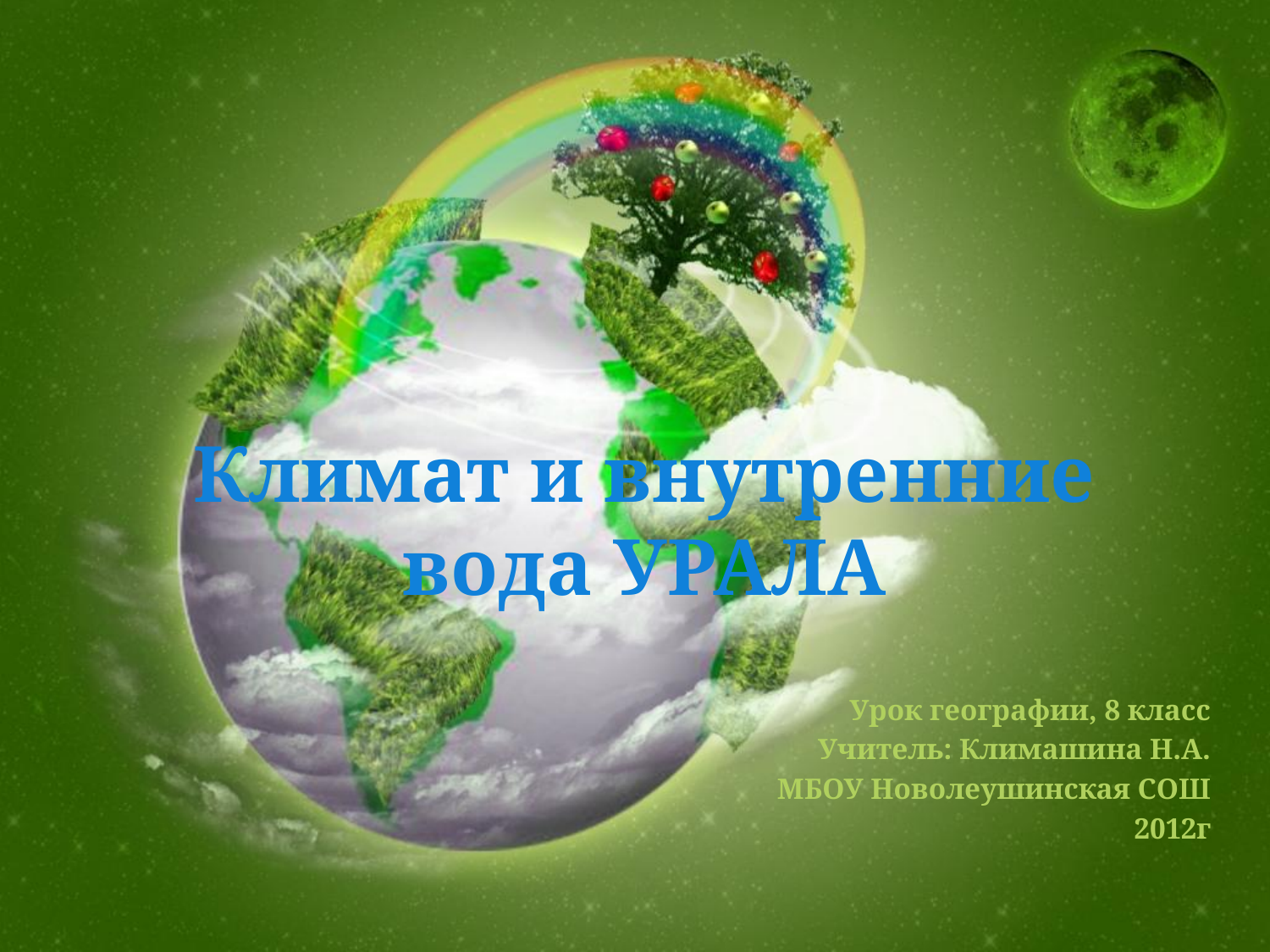

# Климат и внутренние вода УРАЛА
Урок географии, 8 класс
Учитель: Климашина Н.А.
МБОУ Новолеушинская СОШ
2012г